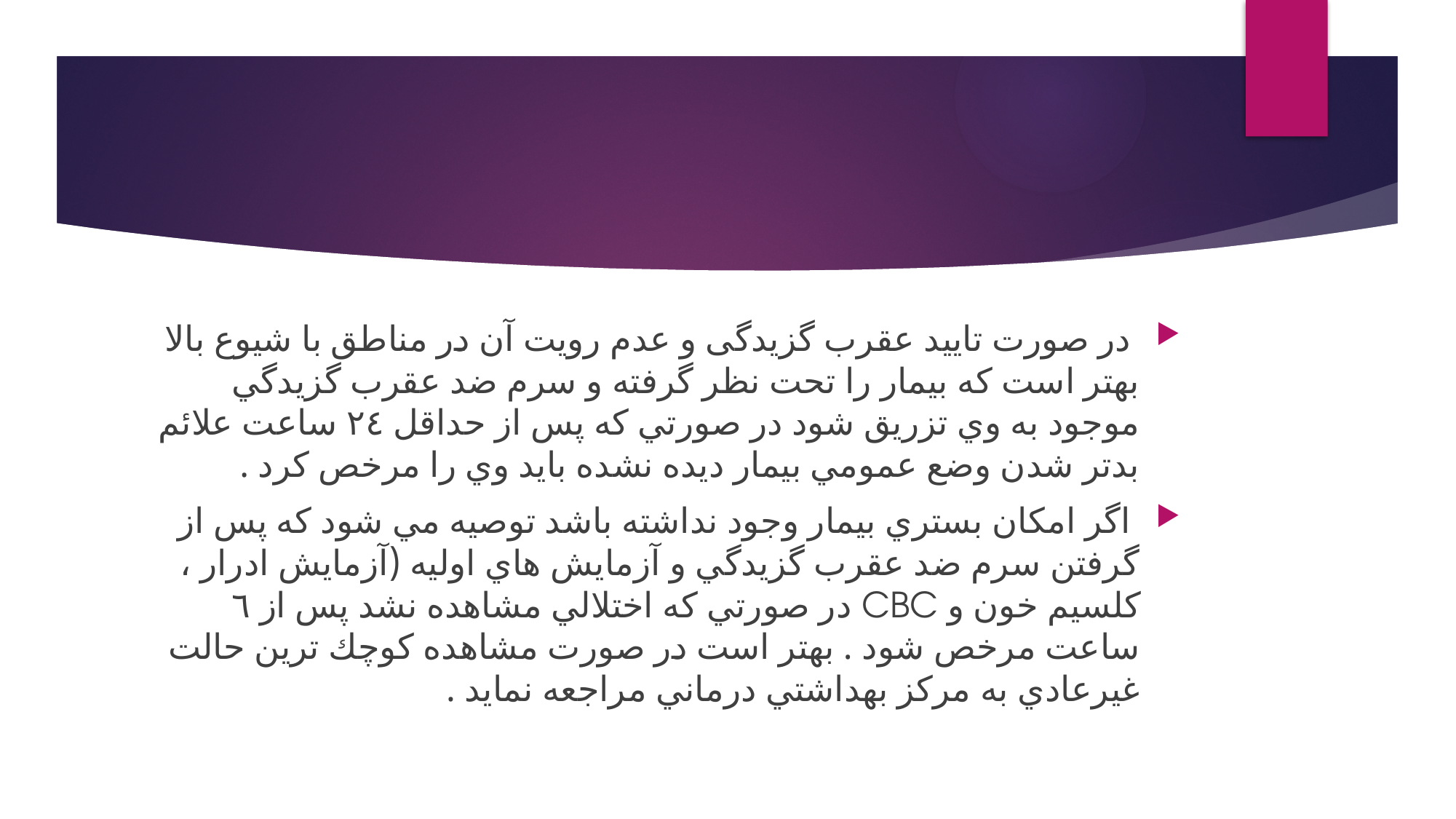

#
 در صورت تایید عقرب گزیدگی و عدم رویت آن در مناطق با شیوع بالا بهتر است كه بيمار را تحت نظر گرفته و سرم ضد عقرب گزيدگي موجود به وي تزريق شود در صورتي كه پس از حداقل ٢٤ ساعت علائم بدتر شدن وضع عمومي بيمار ديده نشده بايد وي را مرخص كرد .
 اگر امكان بستري بيمار وجود نداشته باشد توصيه مي شود كه پس از گرفتن سرم ضد عقرب گزيدگي و آزمايش هاي اوليه (آزمايش ادرار ، كلسيم خون و CBC در صورتي كه اختلالي مشاهده نشد پس از ٦ ساعت مرخص شود . بهتر است در صورت مشاهده كوچك ترين حالت غيرعادي به مركز بهداشتي درماني مراجعه نمايد .